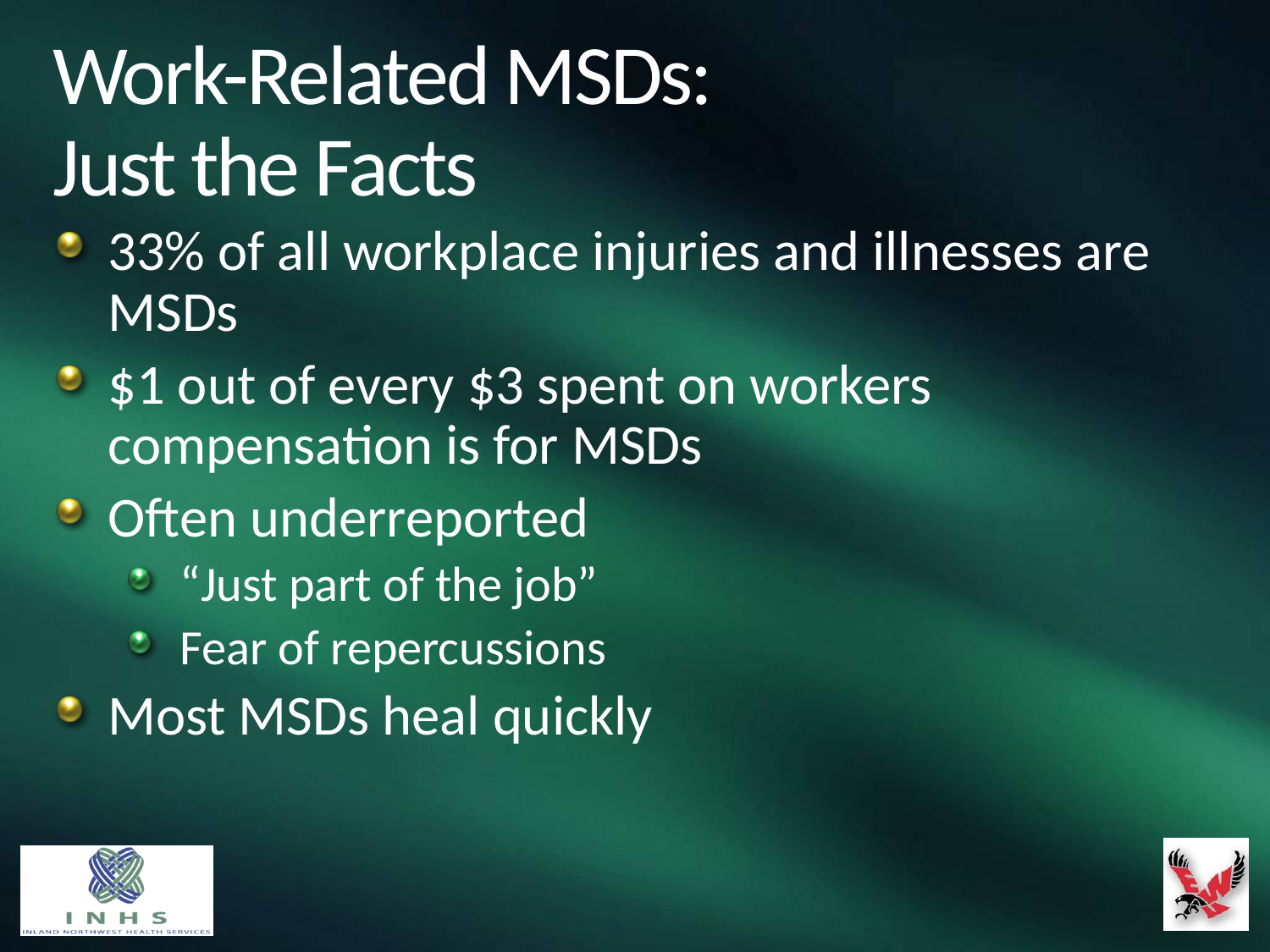

# Work-Related MSDs: Just the Facts
33% of all workplace injuries and illnesses are MSDs
$1 out of every $3 spent on workers compensation is for MSDs
Often underreported
“Just part of the job”
Fear of repercussions
Most MSDs heal quickly